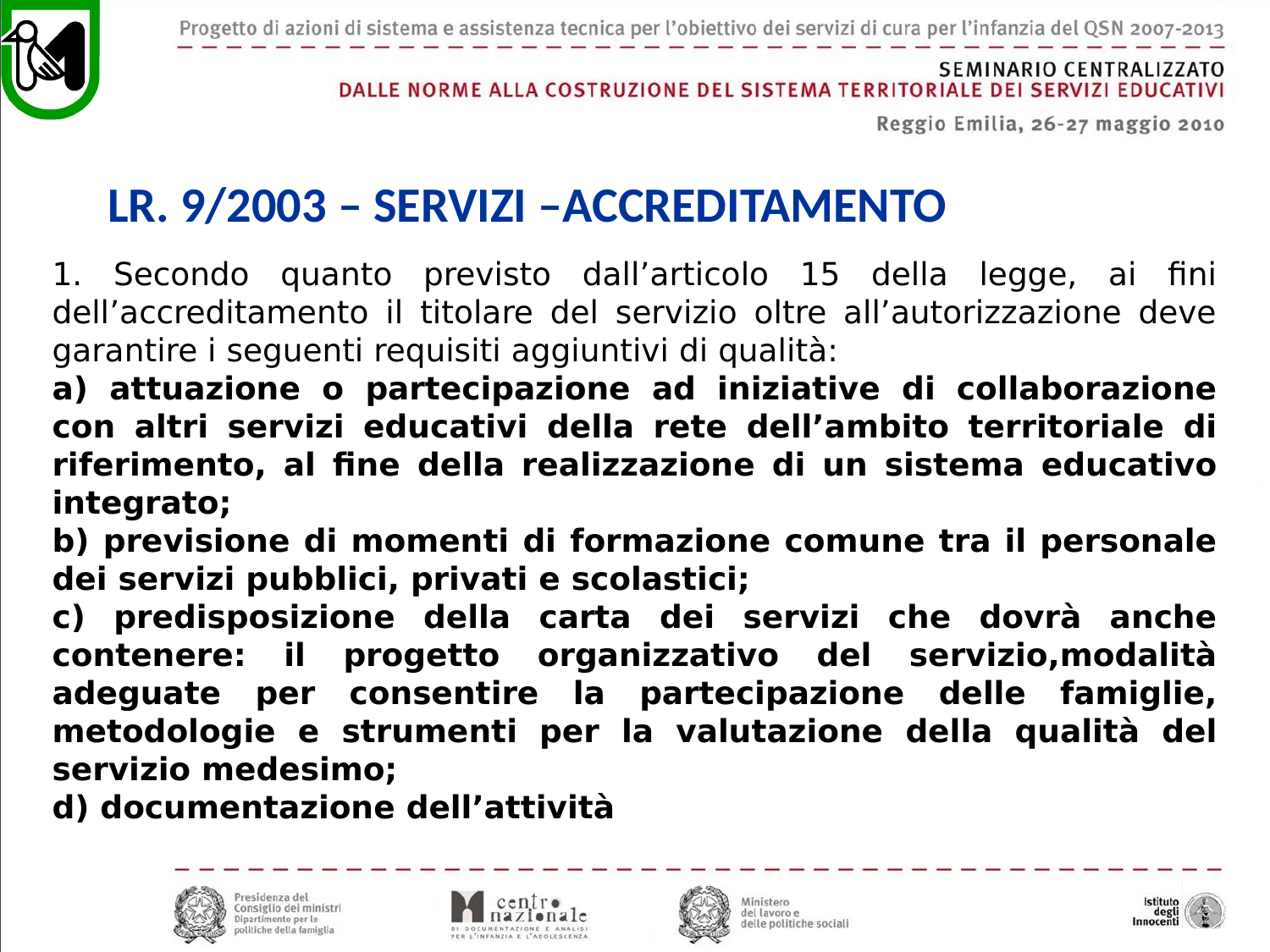

LR. 9/2003 – SERVIZI –ACCREDITAMENTO
1. Secondo quanto previsto dall’articolo 15 della legge, ai fini dell’accreditamento il titolare del servizio oltre all’autorizzazione deve garantire i seguenti requisiti aggiuntivi di qualità:
a) attuazione o partecipazione ad iniziative di collaborazione con altri servizi educativi della rete dell’ambito territoriale di riferimento, al fine della realizzazione di un sistema educativo integrato;
b) previsione di momenti di formazione comune tra il personale dei servizi pubblici, privati e scolastici;
c) predisposizione della carta dei servizi che dovrà anche contenere: il progetto organizzativo del servizio,modalità adeguate per consentire la partecipazione delle famiglie, metodologie e strumenti per la valutazione della qualità del servizio medesimo;
d) documentazione dell’attività